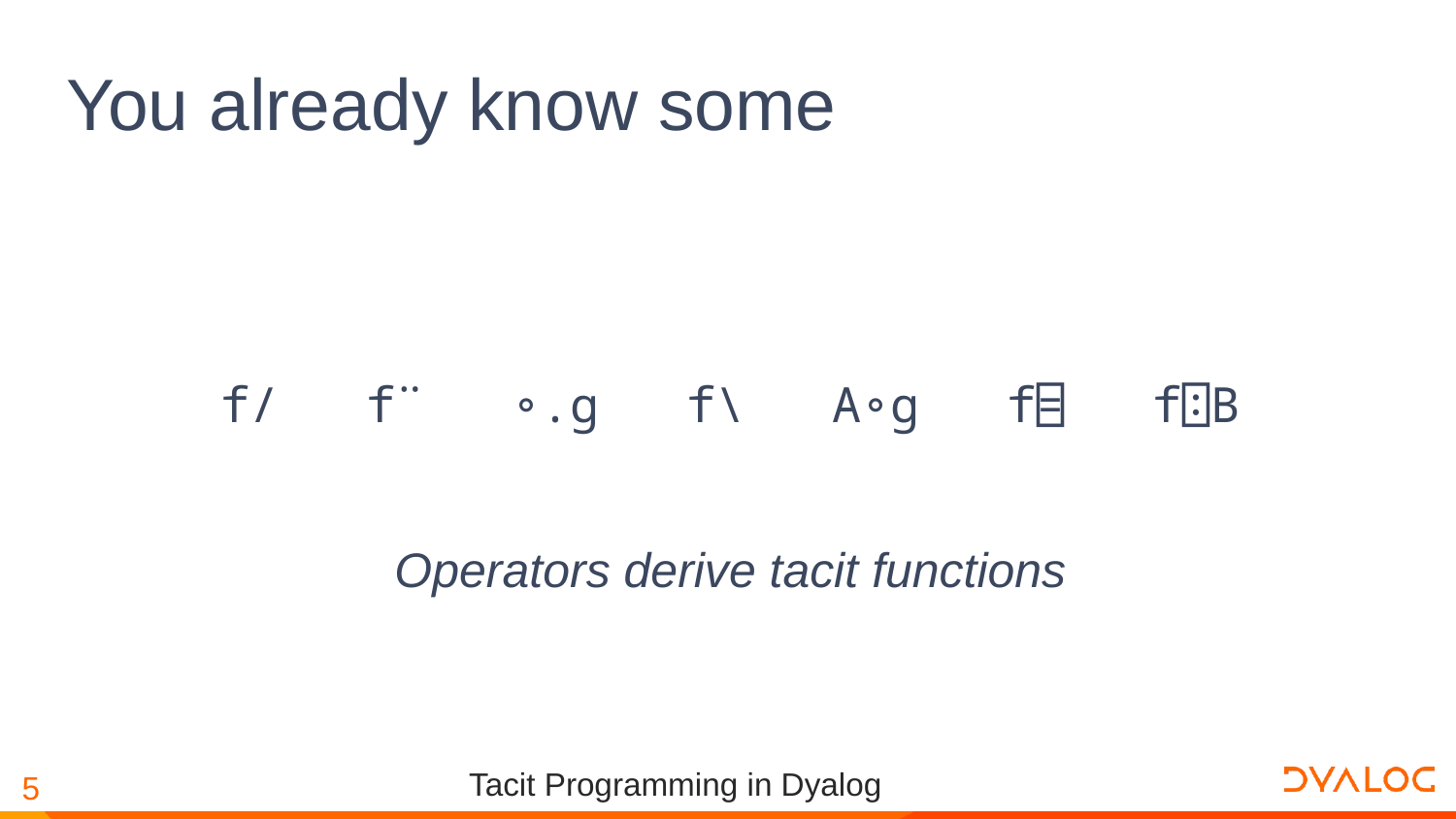

# You already know some

f/   f¨   ∘.g   f\   A∘g   f⌸   f⍠B

Operators derive tacit functions